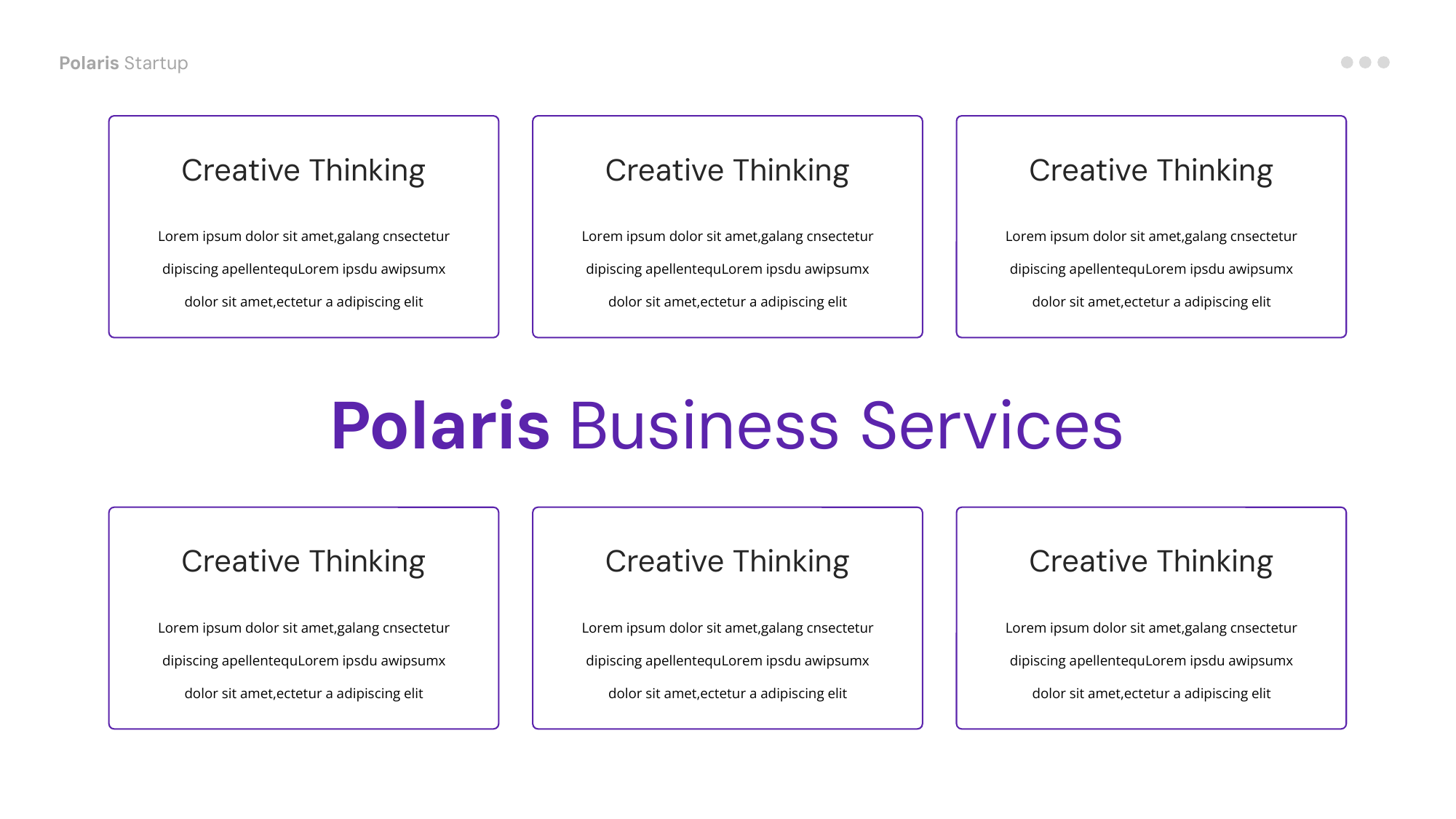

Polaris Startup

Creative Thinking
Creative Thinking
Creative Thinking
Lorem ipsum dolor sit amet,galang cnsectetur dipiscing apellentequLorem ipsdu awipsumx dolor sit amet,ectetur a adipiscing elit
Lorem ipsum dolor sit amet,galang cnsectetur dipiscing apellentequLorem ipsdu awipsumx dolor sit amet,ectetur a adipiscing elit
Lorem ipsum dolor sit amet,galang cnsectetur dipiscing apellentequLorem ipsdu awipsumx dolor sit amet,ectetur a adipiscing elit
Polaris Business Services

Creative Thinking
Creative Thinking
Creative Thinking
Lorem ipsum dolor sit amet,galang cnsectetur dipiscing apellentequLorem ipsdu awipsumx dolor sit amet,ectetur a adipiscing elit
Lorem ipsum dolor sit amet,galang cnsectetur dipiscing apellentequLorem ipsdu awipsumx dolor sit amet,ectetur a adipiscing elit
Lorem ipsum dolor sit amet,galang cnsectetur dipiscing apellentequLorem ipsdu awipsumx dolor sit amet,ectetur a adipiscing elit